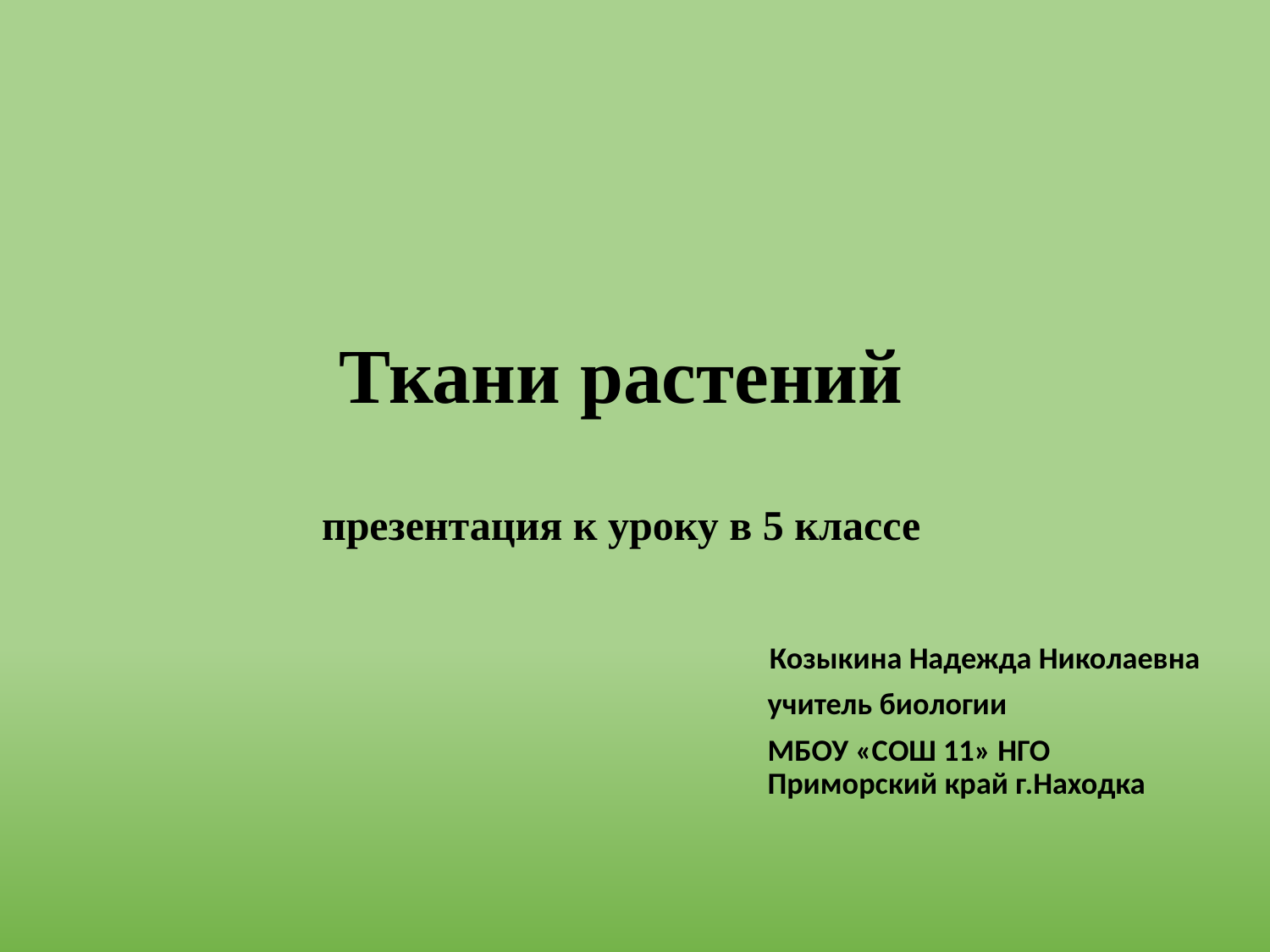

# Ткани растений презентация к уроку в 5 классе
Козыкина Надежда Николаевна
учитель биологии
МБОУ «СОШ 11» НГО Приморский край г.Находка